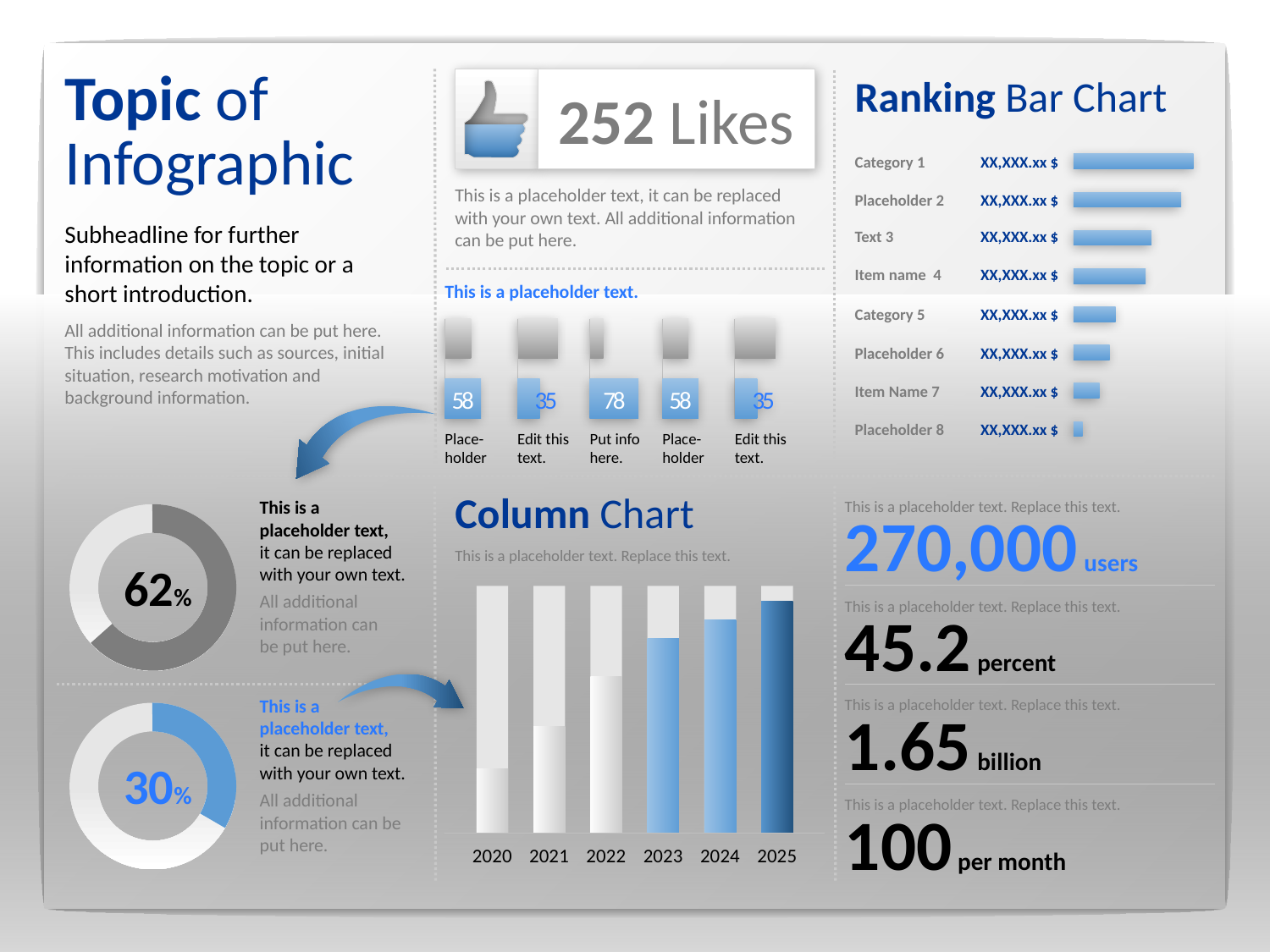

Topic of Infographic
Subheadline for further information on the topic or a short introduction.
All additional information can be put here. This includes details such as sources, initial situation, research motivation and background information.

252 Likes

This is a placeholder text, it can be replaced with your own text. All additional information can be put here.
Ranking Bar Chart
Category 1
XX,XXX.xx $

Placeholder 2
XX,XXX.xx $

Text 3
XX,XXX.xx $

Item name  4
XX,XXX.xx $

Category 5
XX,XXX.xx $

Placeholder 6
XX,XXX.xx $

Item Name 7
XX,XXX.xx $

Placeholder 8
XX,XXX.xx $
This is a placeholder text.

58
Place-holder

35
Edit this text.

78
Put info here.

58
Place-holder

35
Edit this text.

This is a placeholder text,
it can be replaced with your own text.
All additional information can
be put here.

62%

Column Chart
This is a placeholder text. Replace this text.

2020
2021
2022
2023
2024
2025
This is a placeholder text. Replace this text.
270,000 users
This is a placeholder text. Replace this text.
45.2 percent
This is a placeholder text. Replace this text.
1.65 billion
This is a placeholder text. Replace this text.
100 per month

This is a placeholder text,
it can be replaced with your own text.
All additional information can be put here.

30%